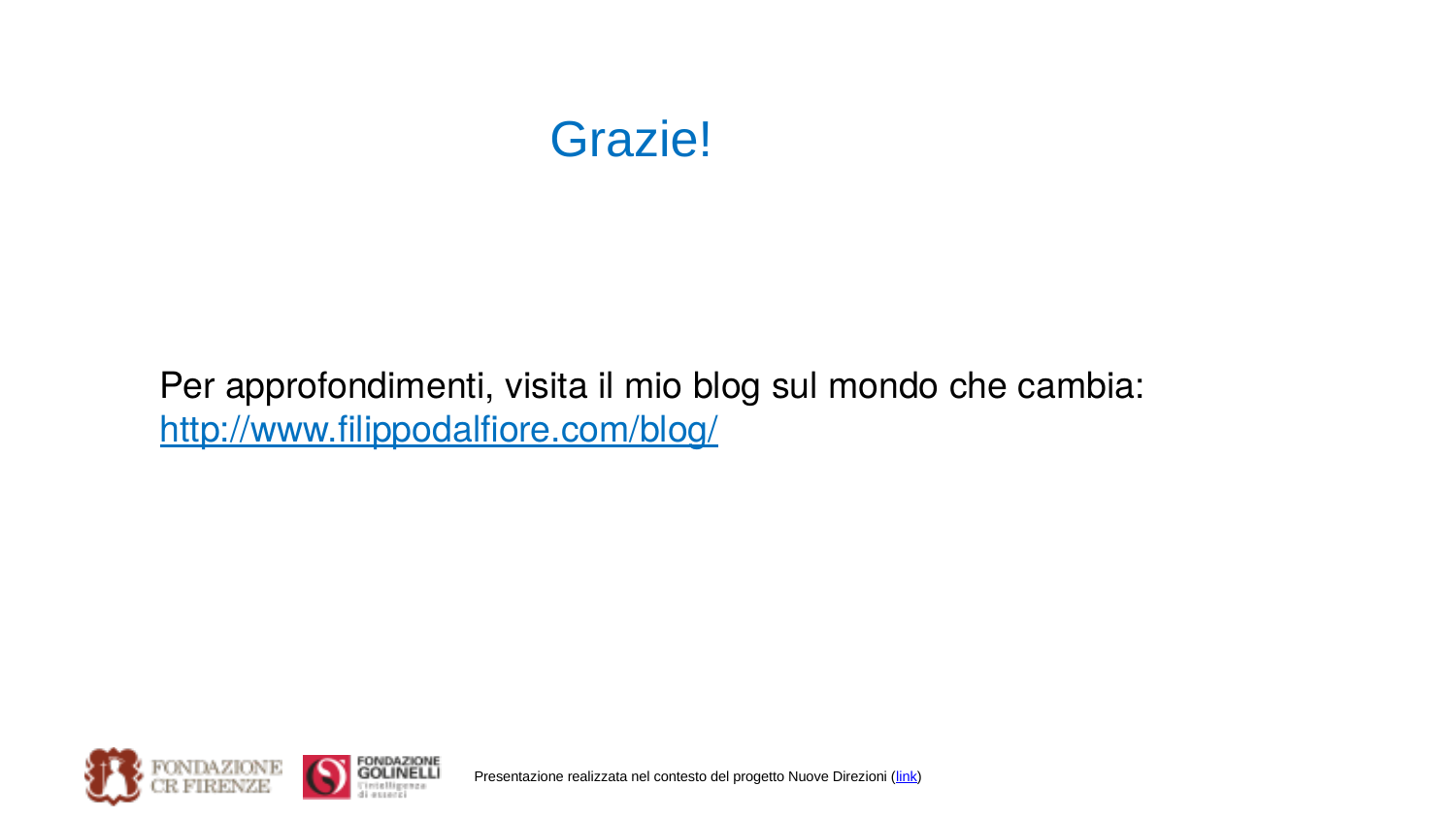

# Grazie!
Per approfondimenti, visita il mio blog sul mondo che cambia:
http://www.filippodalfiore.com/blog/